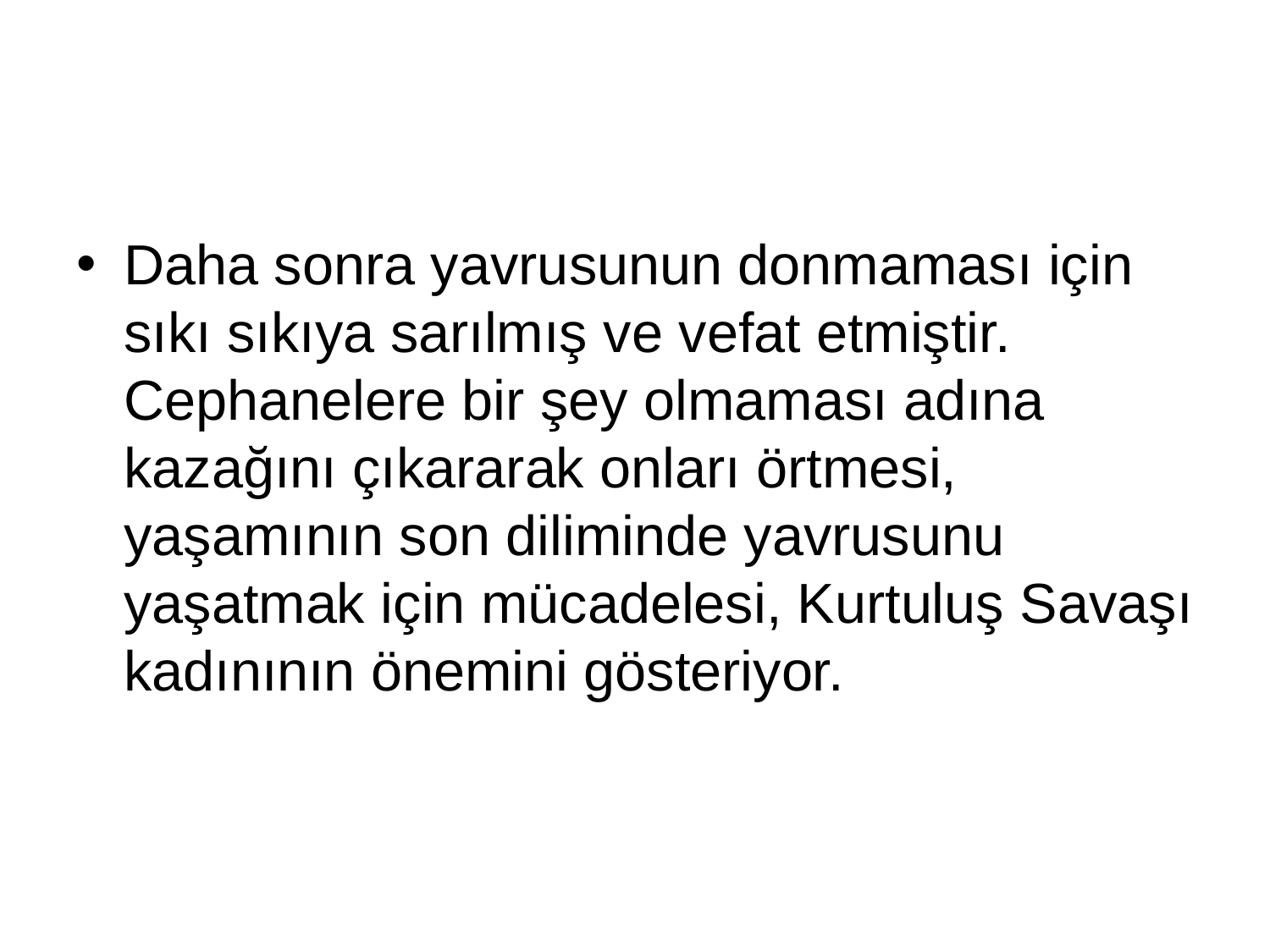

#
Daha sonra yavrusunun donmaması için sıkı sıkıya sarılmış ve vefat etmiştir. Cephanelere bir şey olmaması adına kazağını çıkararak onları örtmesi, yaşamının son diliminde yavrusunu yaşatmak için mücadelesi, Kurtuluş Savaşı kadınının önemini gösteriyor.